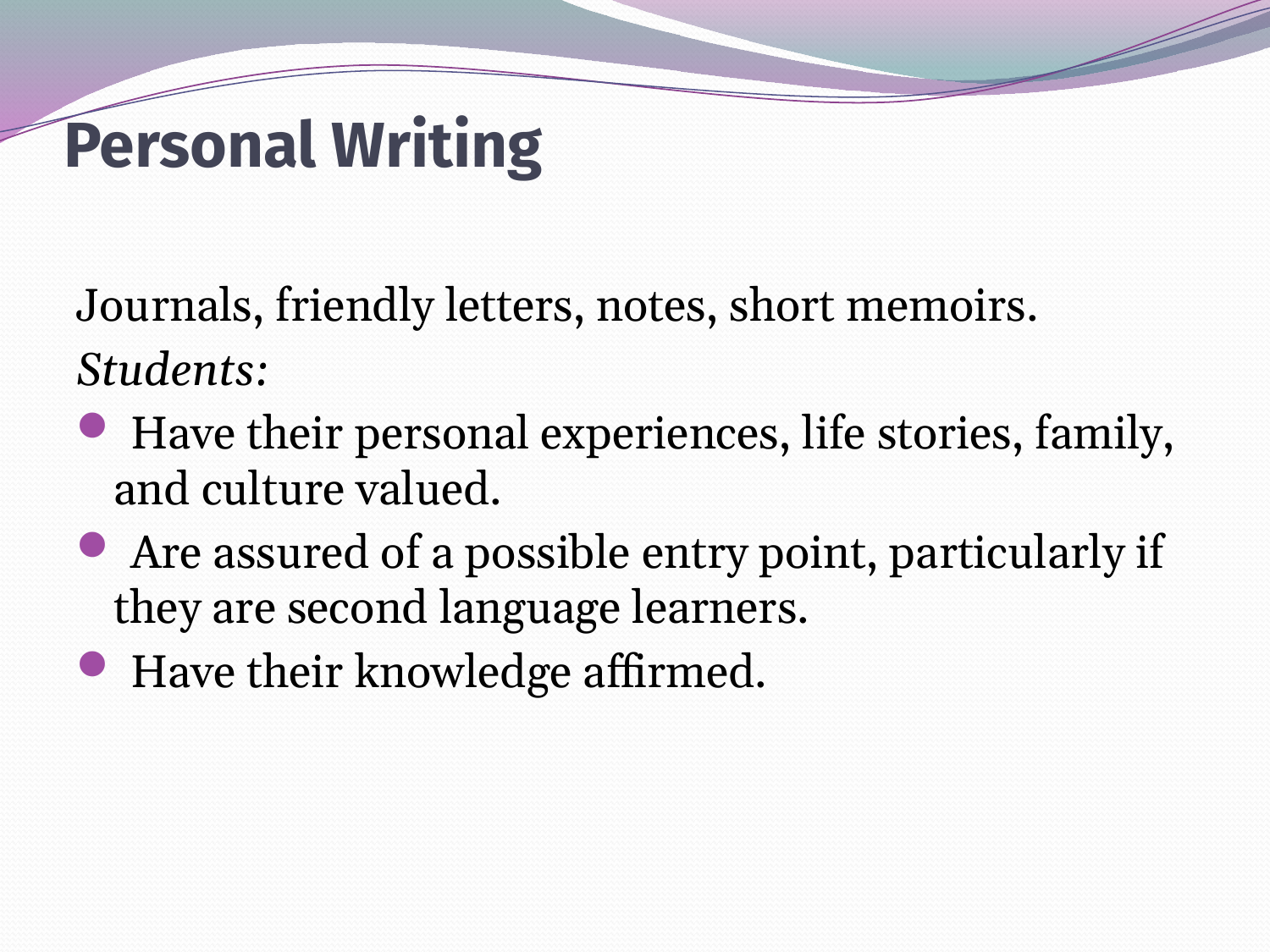

# Personal Writing
Journals, friendly letters, notes, short memoirs.
Students:
 Have their personal experiences, life stories, family, and culture valued.
 Are assured of a possible entry point, particularly if they are second language learners.
 Have their knowledge affirmed.